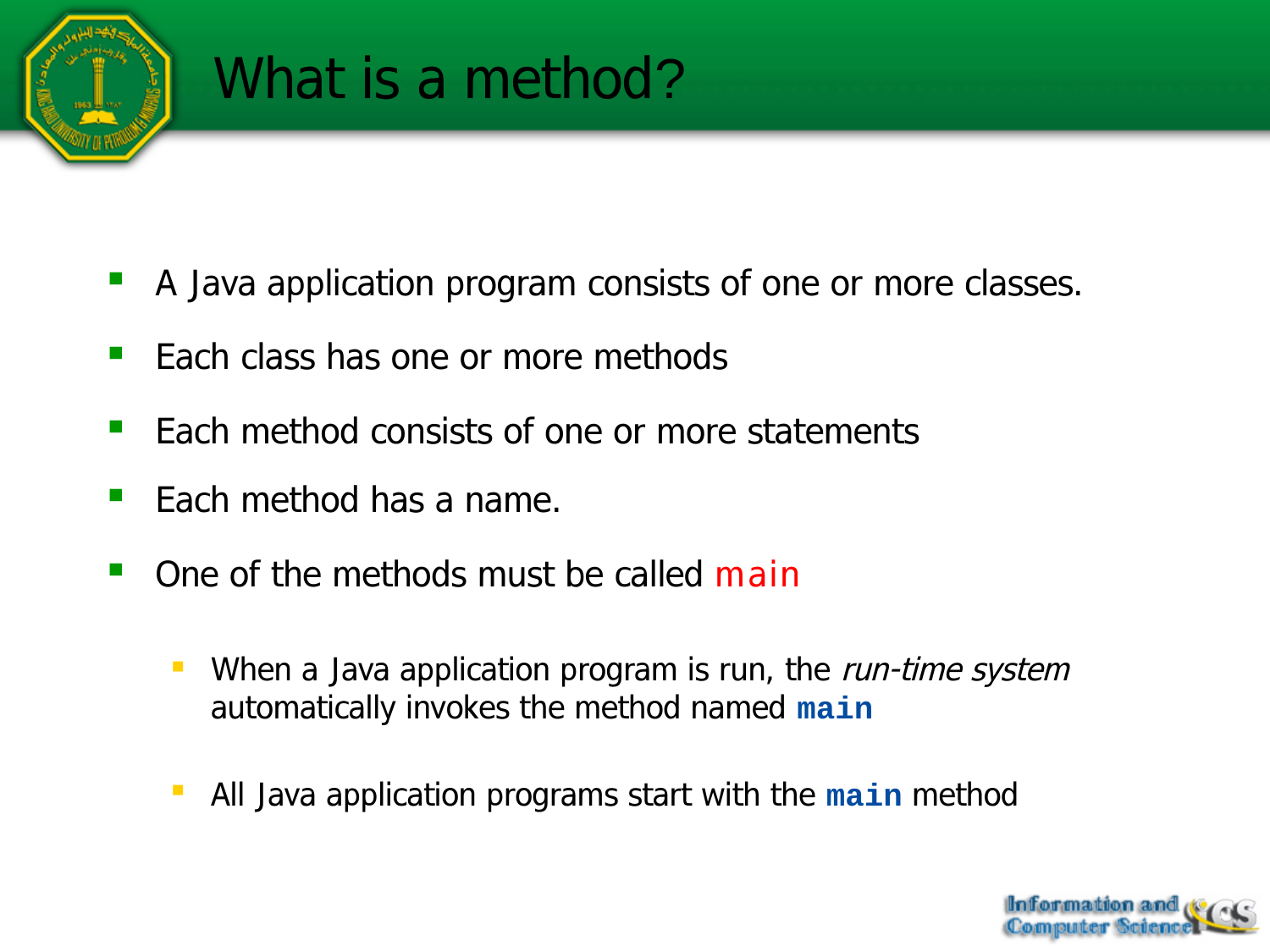

# What is a method?
A Java application program consists of one or more classes.

Each class has one or more methods

Each method consists of one or more statements

Each method has a name.

One of the methods must be called main

When a Java application program is run, the run-time system automatically invokes the method named main

All Java application programs start with the main method